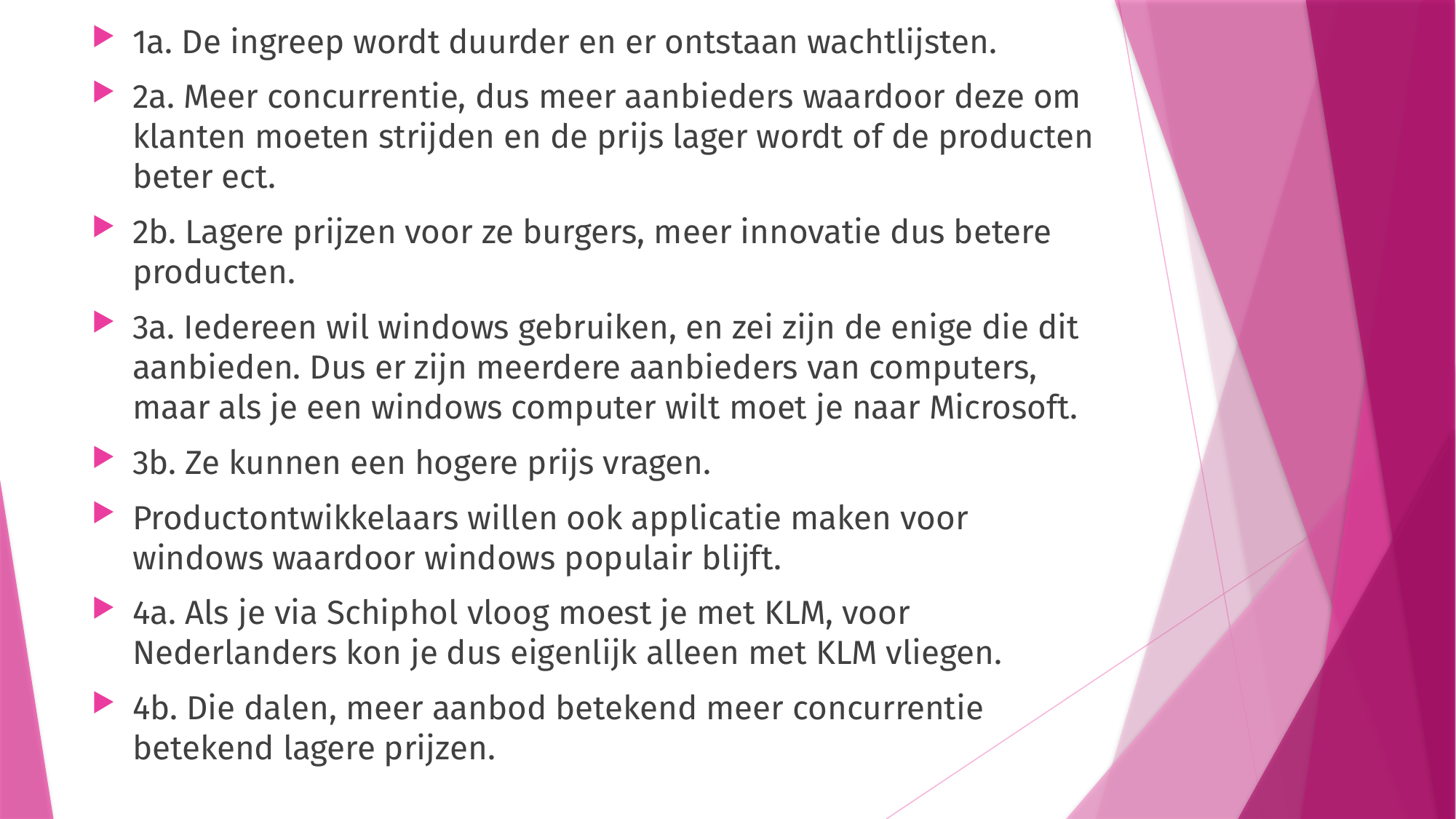

1a. De ingreep wordt duurder en er ontstaan wachtlijsten.
2a. Meer concurrentie, dus meer aanbieders waardoor deze om klanten moeten strijden en de prijs lager wordt of de producten beter ect.
2b. Lagere prijzen voor ze burgers, meer innovatie dus betere producten.
3a. Iedereen wil windows gebruiken, en zei zijn de enige die dit aanbieden. Dus er zijn meerdere aanbieders van computers, maar als je een windows computer wilt moet je naar Microsoft.
3b. Ze kunnen een hogere prijs vragen.
Productontwikkelaars willen ook applicatie maken voor windows waardoor windows populair blijft.
4a. Als je via Schiphol vloog moest je met KLM, voor Nederlanders kon je dus eigenlijk alleen met KLM vliegen.
4b. Die dalen, meer aanbod betekend meer concurrentie betekend lagere prijzen.